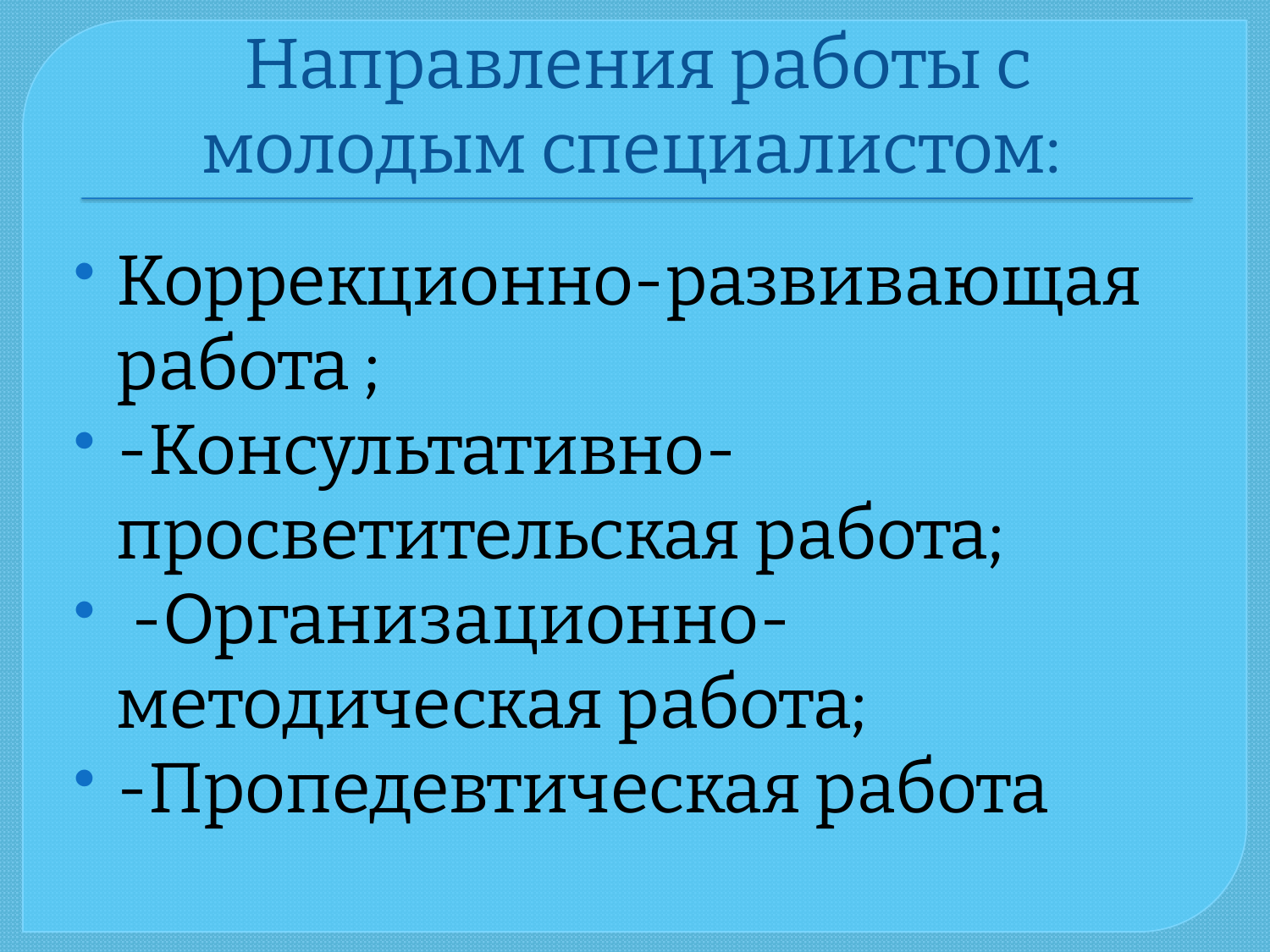

# Направления работы с молодым специалистом:
Коррекционно-развивающая работа ;
-Консультативно-просветительская работа;
 -Организационно-методическая работа;
-Пропедевтическая работа